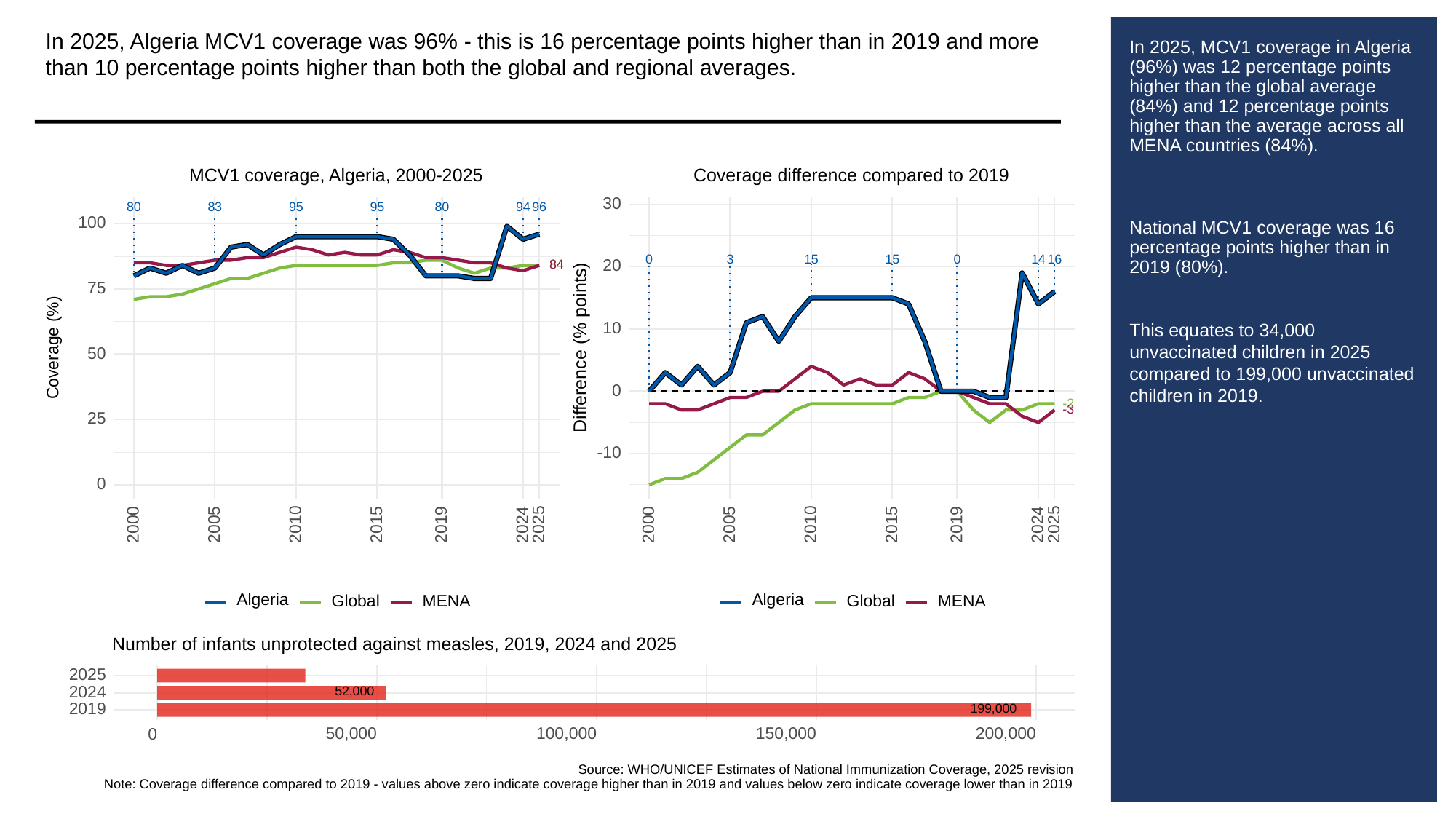

In 2025, Algeria MCV1 coverage was 96% - this is 16 percentage points higher than in 2019 and more than 10 percentage points higher than both the global and regional averages.
# In 2025, MCV1 coverage in Algeria (96%) was 12 percentage points higher than the global average (84%) and 12 percentage points higher than the average across all MENA countries (84%).

National MCV1 coverage was 16 percentage points higher than in 2019 (80%).

This equates to 34,000 unvaccinated children in 2025 compared to 199,000 unvaccinated children in 2019.

MCV1 coverage, Algeria, 2000-2025
Coverage difference compared to 2019

30
83
80
95
95
80
94
96

100

3
0
15
15
0
16
14

20
84
84

75

10

Difference (% points)
Coverage (%)
50

0

-2
-3
25

-10

0

2000
2005
2010
2015
2019
2024
2025
2000
2005
2010
2015
2019
2024
2025
Algeria
Algeria
Global
Global
MENA
MENA

Number of infants unprotected against measles, 2019, 2024 and 2025

2025

52,000
2024

199,000
2019

50,000
100,000
150,000
200,000
0
Source: WHO/UNICEF Estimates of National Immunization Coverage, 2025 revision
Note: Coverage difference compared to 2019 - values above zero indicate coverage higher than in 2019 and values below zero indicate coverage lower than in 2019